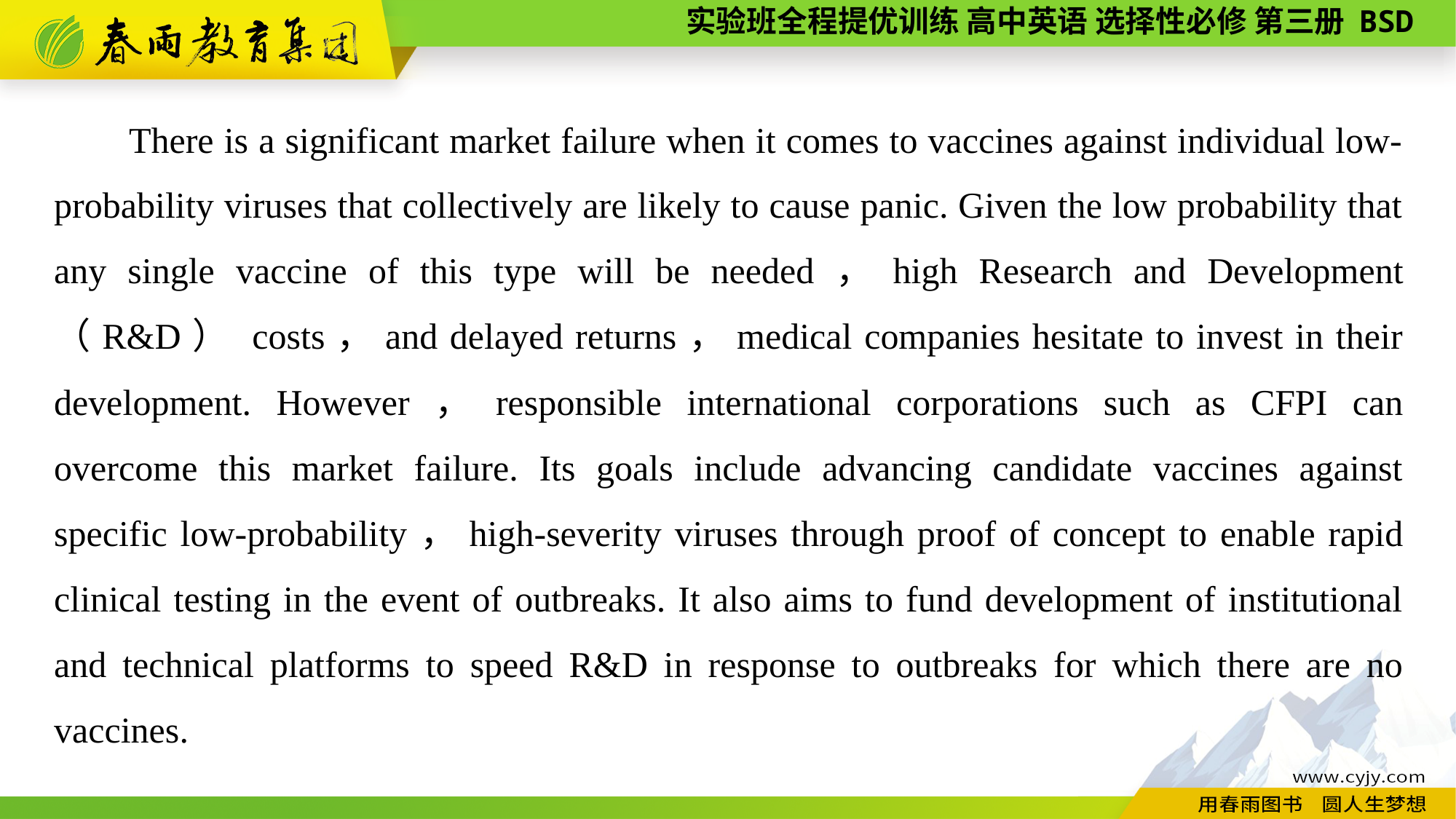

There is a significant market failure when it comes to vaccines against individual low-probability viruses that collectively are likely to cause panic. Given the low probability that any single vaccine of this type will be needed，high Research and Development （R&D） costs，and delayed returns，medical companies hesitate to invest in their development. However，responsible international corporations such as CFPI can overcome this market failure. Its goals include advancing candidate vaccines against specific low-probability，high-severity viruses through proof of concept to enable rapid clinical testing in the event of outbreaks. It also aims to fund development of institutional and technical platforms to speed R&D in response to outbreaks for which there are no vaccines.